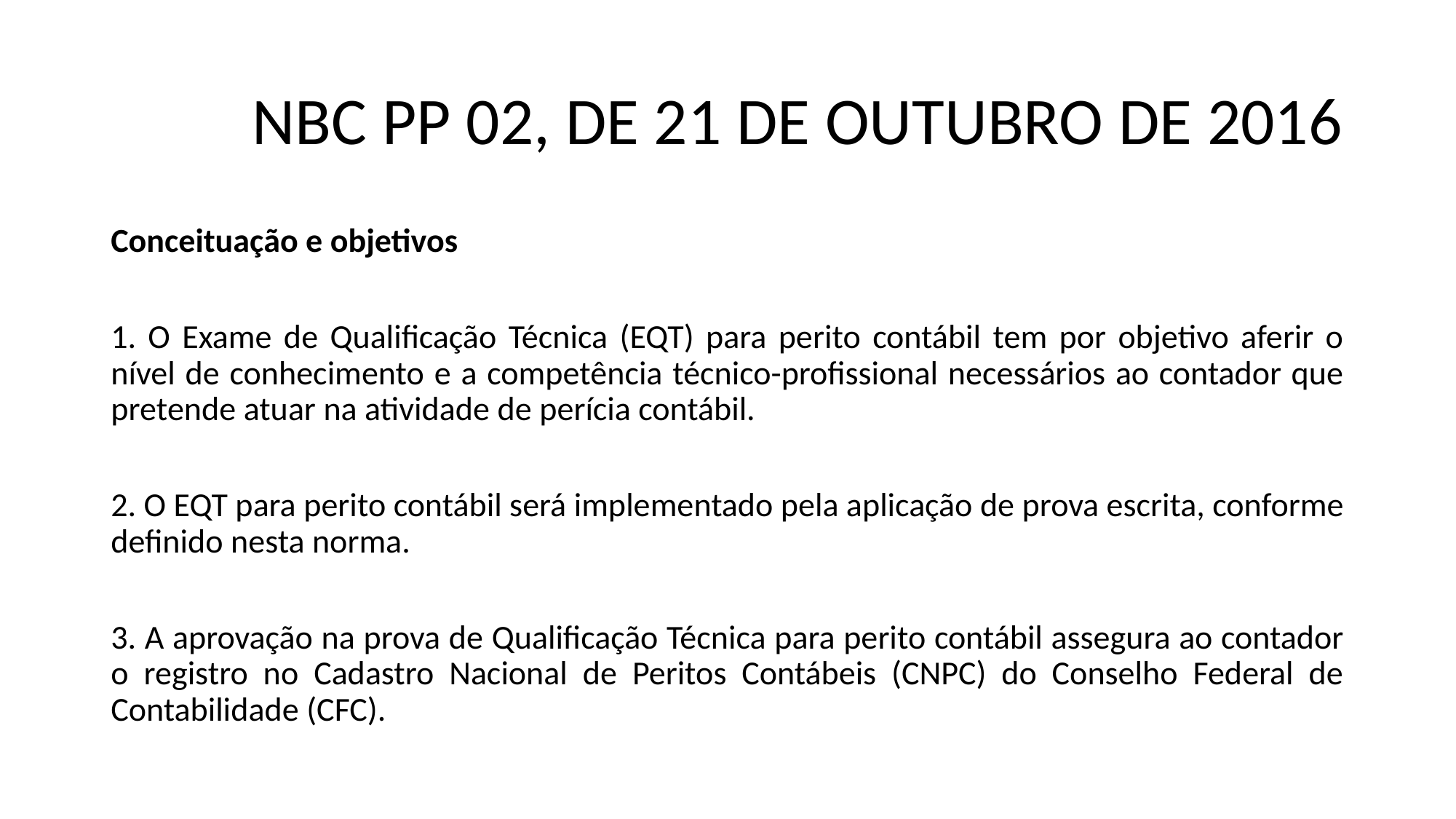

# NBC PP 02, DE 21 DE OUTUBRO DE 2016
Conceituação e objetivos

1. O Exame de Qualificação Técnica (EQT) para perito contábil tem por objetivo aferir o nível de conhecimento e a competência técnico-profissional necessários ao contador que pretende atuar na atividade de perícia contábil.

2. O EQT para perito contábil será implementado pela aplicação de prova escrita, conforme definido nesta norma.

3. A aprovação na prova de Qualificação Técnica para perito contábil assegura ao contador o registro no Cadastro Nacional de Peritos Contábeis (CNPC) do Conselho Federal de Contabilidade (CFC).